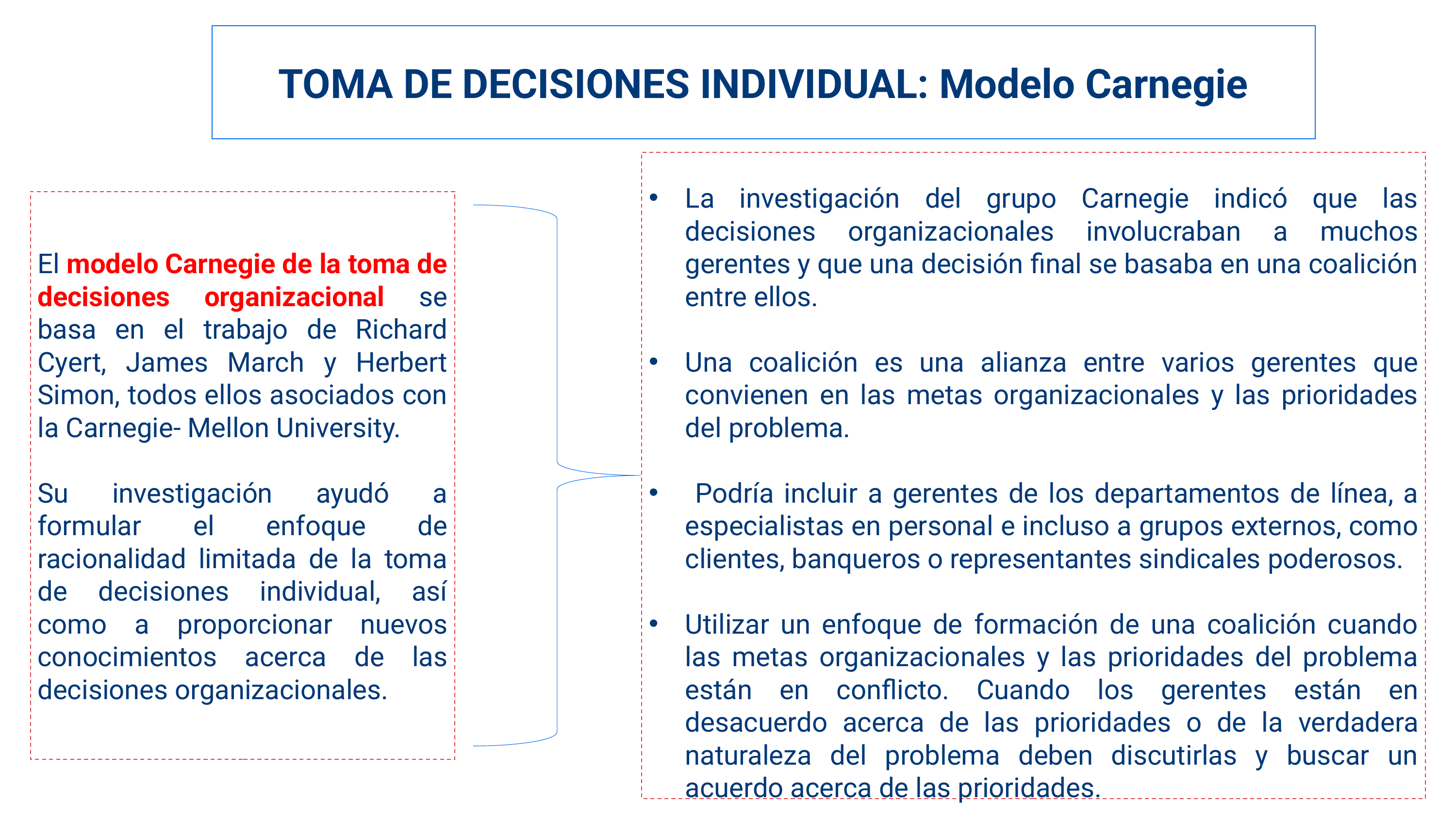

TOMA DE DECISIONES INDIVIDUAL: Modelo Carnegie

La investigación del grupo Carnegie indicó que las decisiones organizacionales involucraban a muchos gerentes y que una decisión final se basaba en una coalición entre ellos.

Una coalición es una alianza entre varios gerentes que convienen en las metas organizacionales y las prioridades del problema.

 Podría incluir a gerentes de los departamentos de línea, a especialistas en personal e incluso a grupos externos, como clientes, banqueros o representantes sindicales poderosos.

Utilizar un enfoque de formación de una coalición cuando las metas organizacionales y las prioridades del problema están en conflicto. Cuando los gerentes están en desacuerdo acerca de las prioridades o de la verdadera naturaleza del problema deben discutirlas y buscar un acuerdo acerca de las prioridades.
El modelo Carnegie de la toma de decisiones organizacional se basa en el trabajo de Richard Cyert, James March y Herbert Simon, todos ellos asociados con la Carnegie- Mellon University.

Su investigación ayudó a formular el enfoque de racionalidad limitada de la toma de decisiones individual, así como a proporcionar nuevos conocimientos acerca de las decisiones organizacionales.